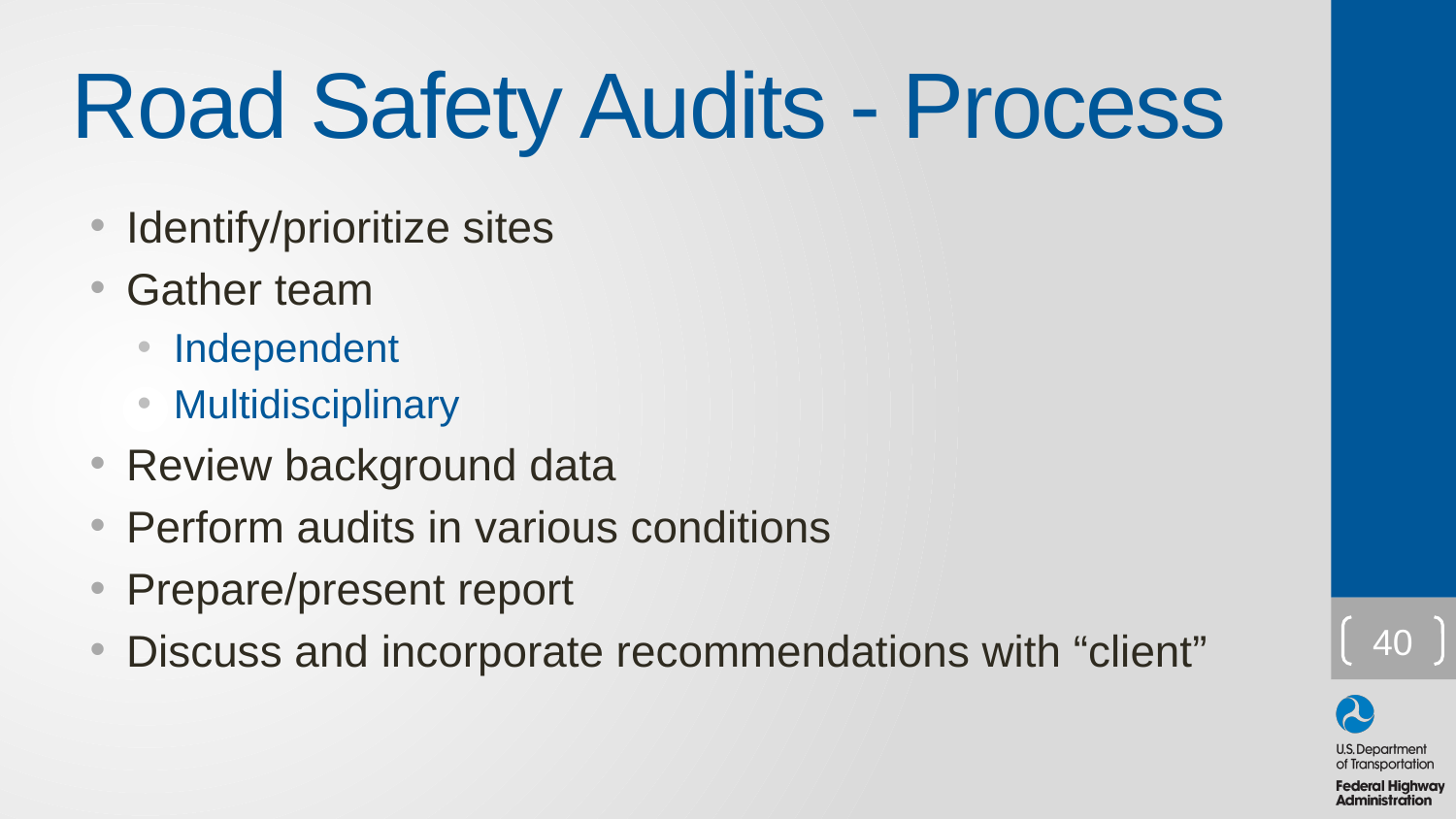

# Road Safety Audits - Process
Identify/prioritize sites
Gather team
Independent
Multidisciplinary
Review background data
Perform audits in various conditions
Prepare/present report
Discuss and incorporate recommendations with “client”

40